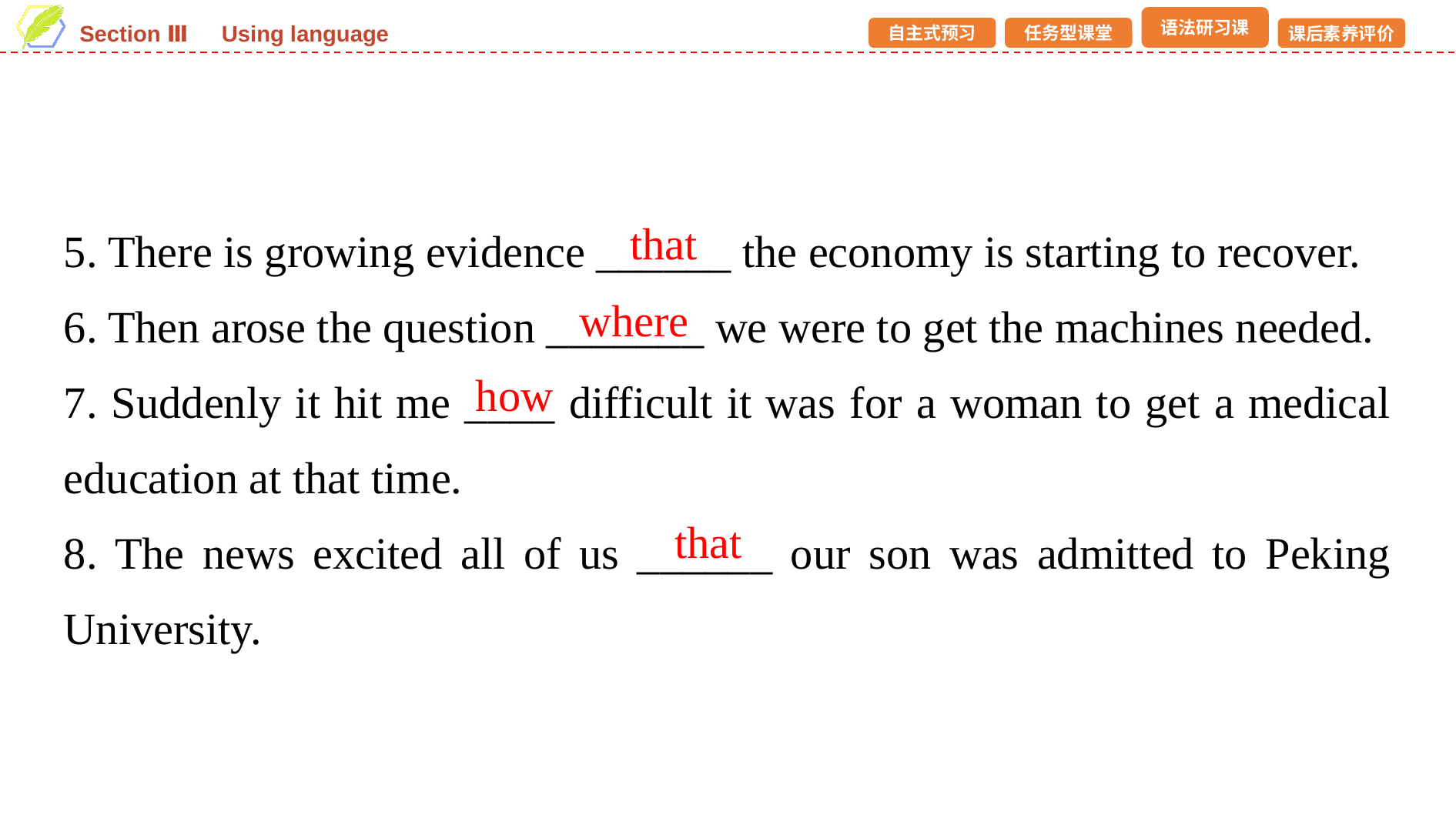

5. There is growing evidence ______ the economy is starting to recover.
6. Then arose the question _______ we were to get the machines needed.
7. Suddenly it hit me ____ difficult it was for a woman to get a medical education at that time.
8. The news excited all of us ______ our son was admitted to Peking University.
that
where
how
that